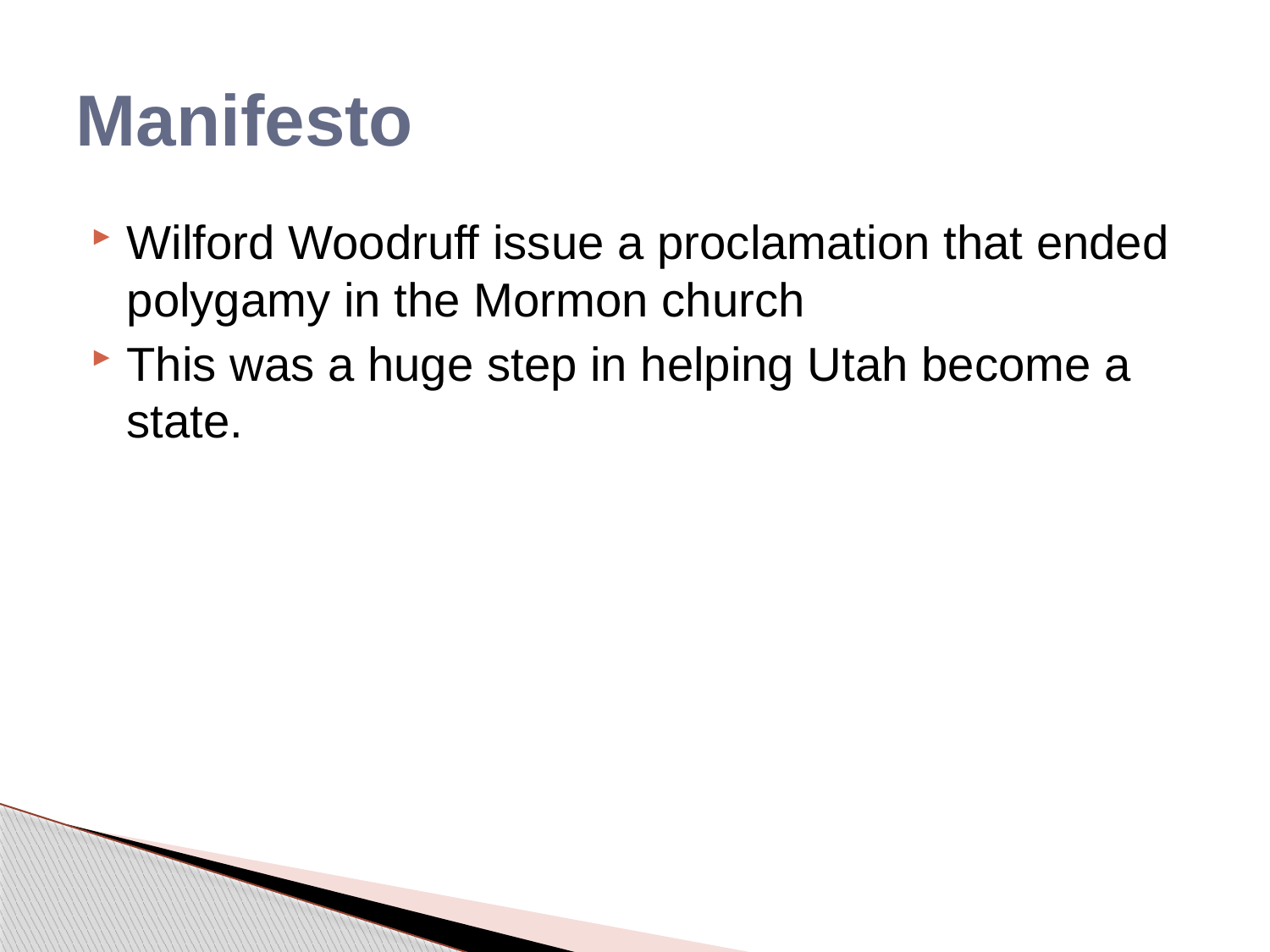

# Manifesto
Wilford Woodruff issue a proclamation that ended polygamy in the Mormon church
This was a huge step in helping Utah become a state.